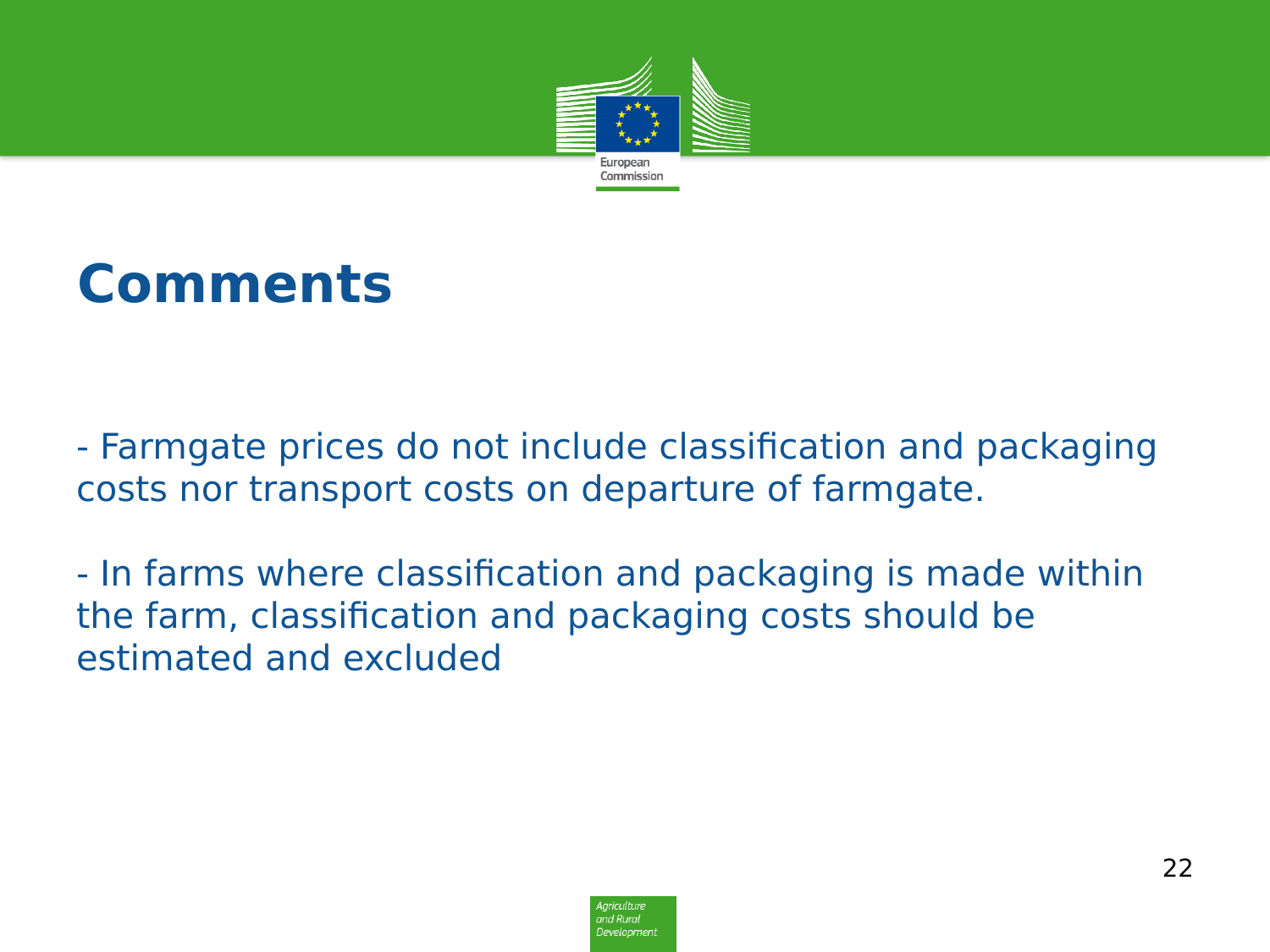

# Comments

- Farmgate prices do not include classification and packaging costs nor transport costs on departure of farmgate.
- In farms where classification and packaging is made within the farm, classification and packaging costs should be estimated and excluded

22